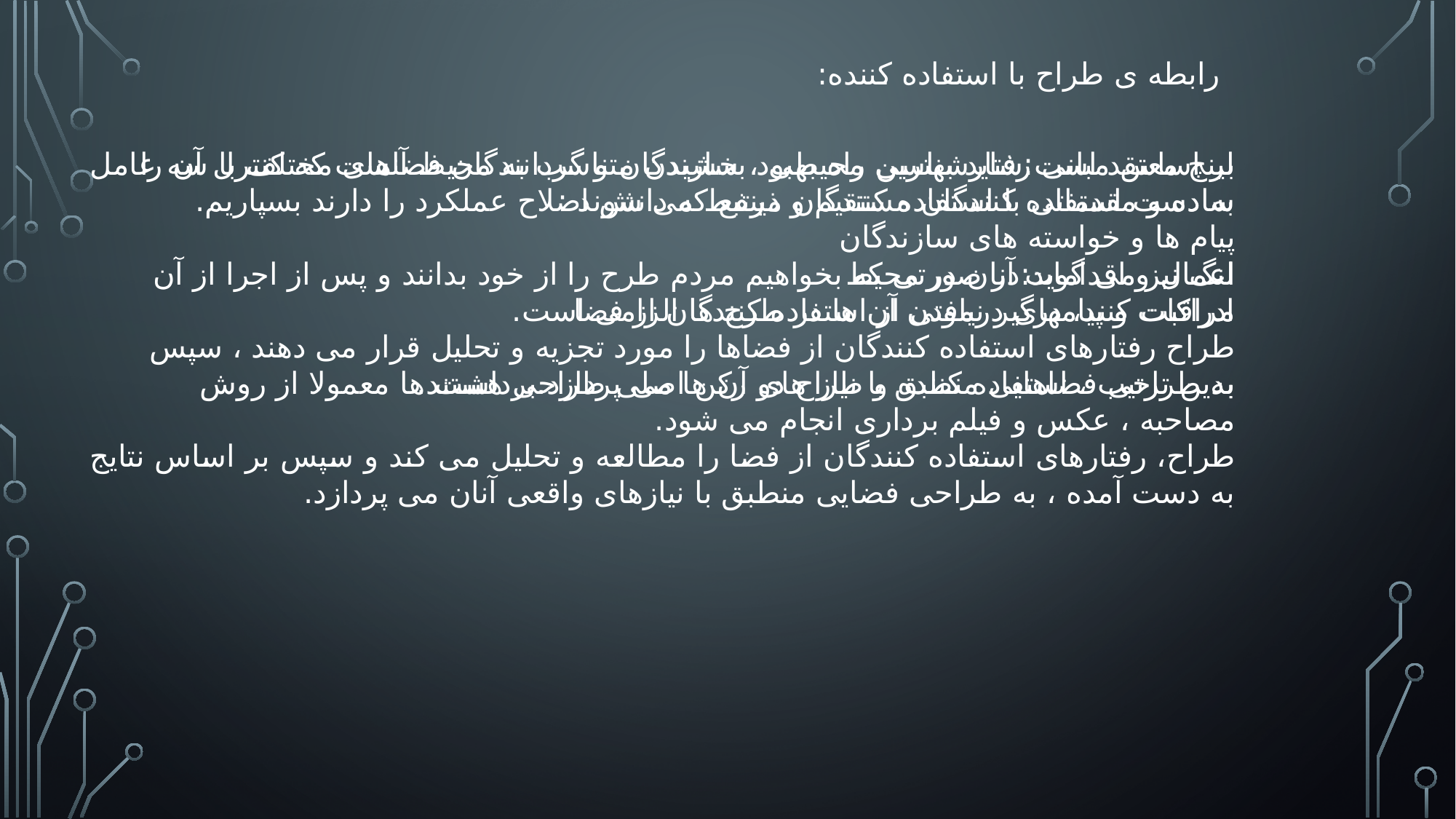

رابطه ی طراح با استفاده کننده:
بر اساس مبانی رفتارشناسی محیطی ، سازندگان و گردانندگان فضاهای مختلف با سه عامل ساده و مقدماتی با استفاده کنندگان مرتبط می شوند :
پیام ها و خواسته های سازندگان
اعمال و اقدامات آنان در محیط
ادراکات و پیامهای دریافتی از استفاده کنندگان از فضا

بدین ترتیب ، استفاده کننده و طراح دو رکن اصلی طراحی هستند.

طراح، رفتارهای استفاده کنندگان از فضا را مطالعه و تحلیل می کند و سپس بر اساس نتایج به دست آمده ، به طراحی فضایی منطبق با نیازهای واقعی آنان می پردازد.
لینچ معتقد است:شاید بهترین راه بهبود بخشیدن متناسب به محیط آنست که کنترل آن را به دست استفاده کنندگان مستقیم و ذینفع که دانش اصلاح عملکرد را دارند بسپاریم.

لنگ نیز می گوید:در صورتی که بخواهیم مردم طرح را از خود بدانند و پس از اجرا از آن مراقبت کنند، درگیر نمودن آن ها در طرح ها الزامی است.
طراح رفتارهای استفاده کنندگان از فضاها را مورد تجزیه و تحلیل قرار می دهند ، سپس به طراحی فضاهایی منطبق با نیاز های آن ها می پردازد.برداشت ها معمولا از روش مصاحبه ، عکس و فیلم برداری انجام می شود.